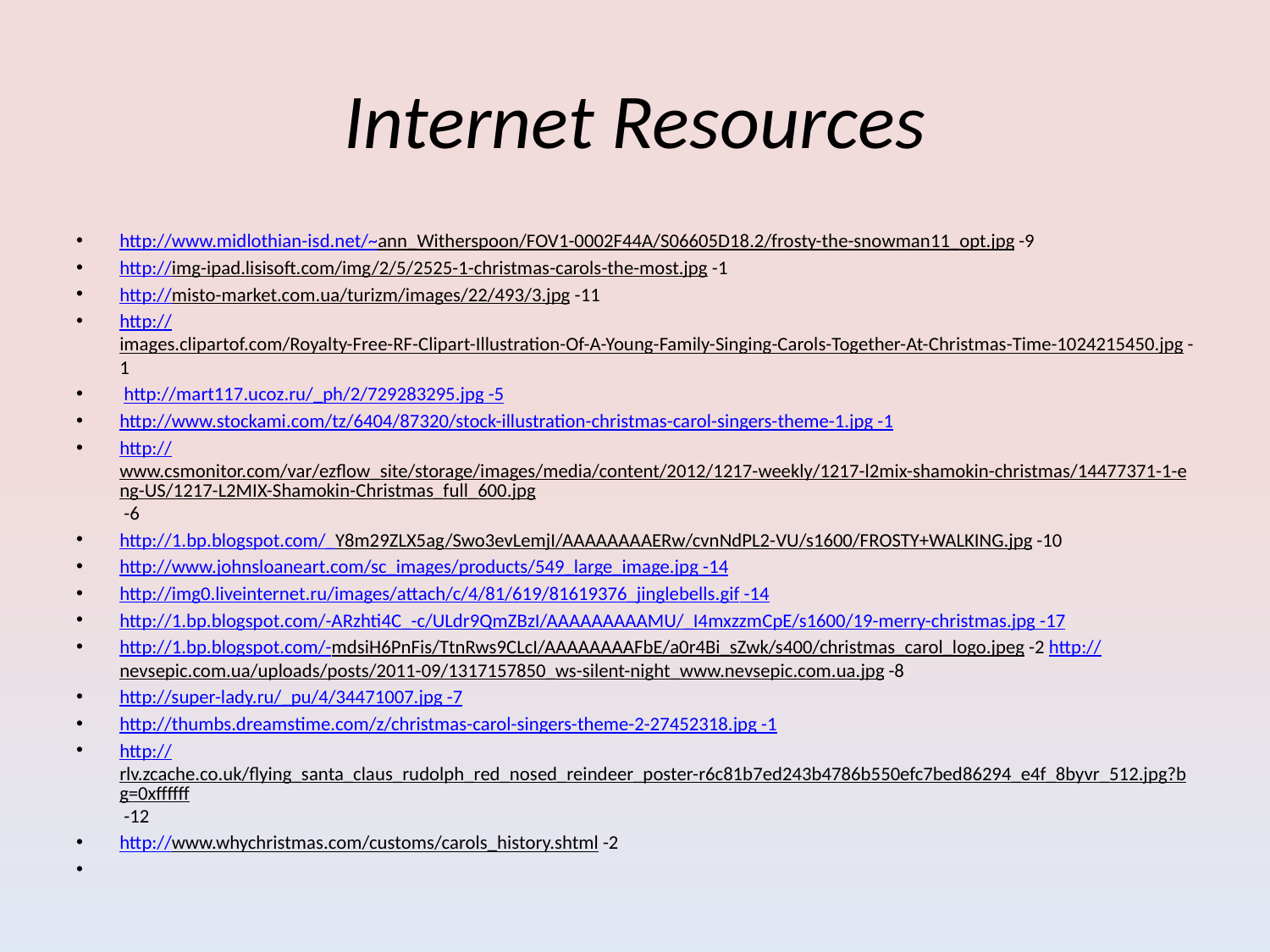

# Internet Resources
http://www.midlothian-isd.net/~ann_Witherspoon/FOV1-0002F44A/S06605D18.2/frosty-the-snowman11_opt.jpg -9
http://img-ipad.lisisoft.com/img/2/5/2525-1-christmas-carols-the-most.jpg -1
http://misto-market.com.ua/turizm/images/22/493/3.jpg -11
http://images.clipartof.com/Royalty-Free-RF-Clipart-Illustration-Of-A-Young-Family-Singing-Carols-Together-At-Christmas-Time-1024215450.jpg -1
 http://mart117.ucoz.ru/_ph/2/729283295.jpg -5
http://www.stockami.com/tz/6404/87320/stock-illustration-christmas-carol-singers-theme-1.jpg -1
http://www.csmonitor.com/var/ezflow_site/storage/images/media/content/2012/1217-weekly/1217-l2mix-shamokin-christmas/14477371-1-eng-US/1217-L2MIX-Shamokin-Christmas_full_600.jpg -6
http://1.bp.blogspot.com/_Y8m29ZLX5ag/Swo3evLemjI/AAAAAAAAERw/cvnNdPL2-VU/s1600/FROSTY+WALKING.jpg -10
http://www.johnsloaneart.com/sc_images/products/549_large_image.jpg -14
http://img0.liveinternet.ru/images/attach/c/4/81/619/81619376_jinglebells.gif -14
http://1.bp.blogspot.com/-ARzhti4C_-c/ULdr9QmZBzI/AAAAAAAAAMU/_I4mxzzmCpE/s1600/19-merry-christmas.jpg -17
http://1.bp.blogspot.com/-mdsiH6PnFis/TtnRws9CLcI/AAAAAAAAFbE/a0r4Bi_sZwk/s400/christmas_carol_logo.jpeg -2 http://nevsepic.com.ua/uploads/posts/2011-09/1317157850_ws-silent-night_www.nevsepic.com.ua.jpg -8
http://super-lady.ru/_pu/4/34471007.jpg -7
http://thumbs.dreamstime.com/z/christmas-carol-singers-theme-2-27452318.jpg -1
http://rlv.zcache.co.uk/flying_santa_claus_rudolph_red_nosed_reindeer_poster-r6c81b7ed243b4786b550efc7bed86294_e4f_8byvr_512.jpg?bg=0xffffff -12
http://www.whychristmas.com/customs/carols_history.shtml -2